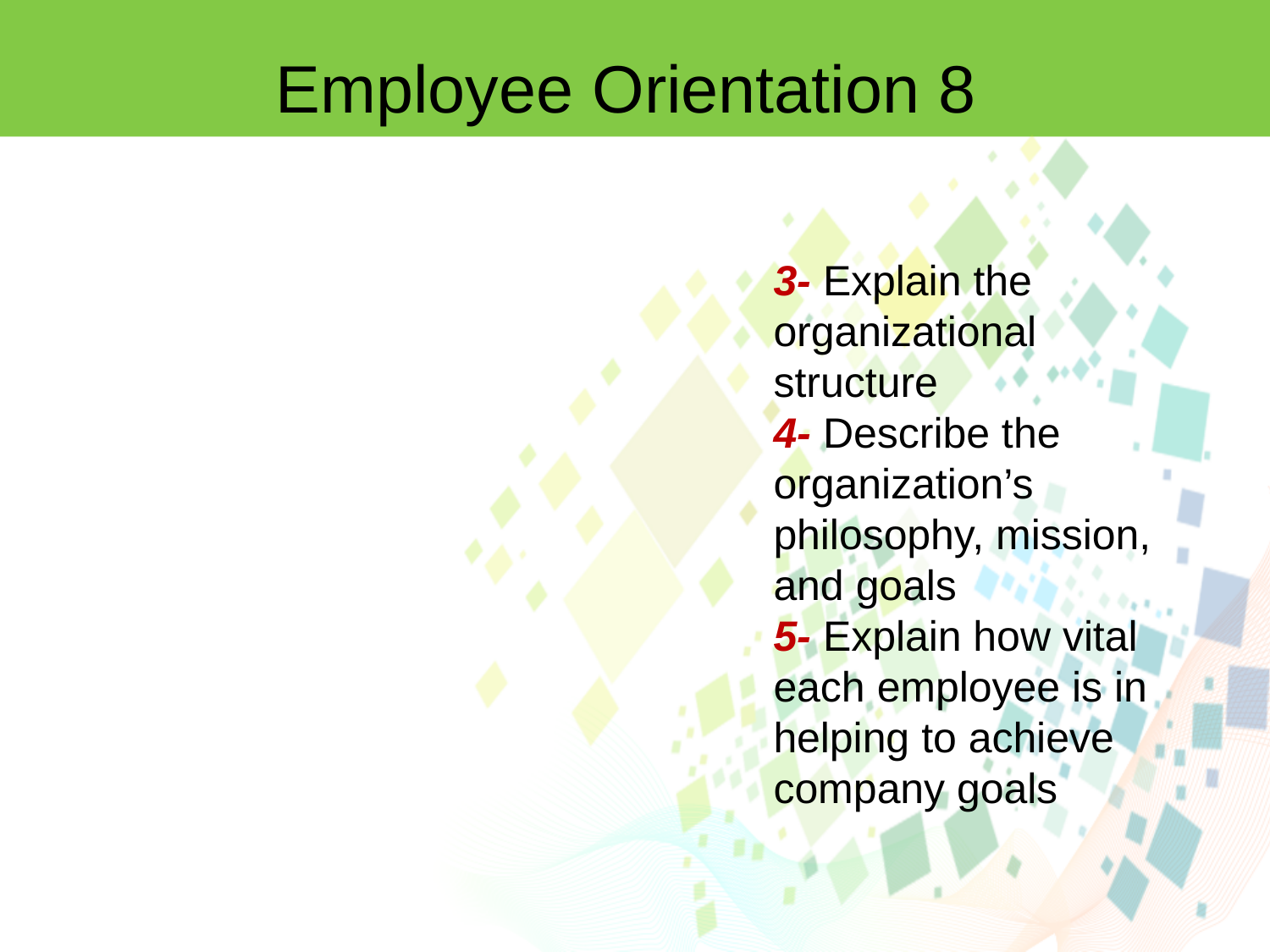

Employee Orientation 8
3- Explain the organizational structure
4- Describe the organization’s philosophy, mission, and goals
5- Explain how vital each employee is in helping to achieve company goals